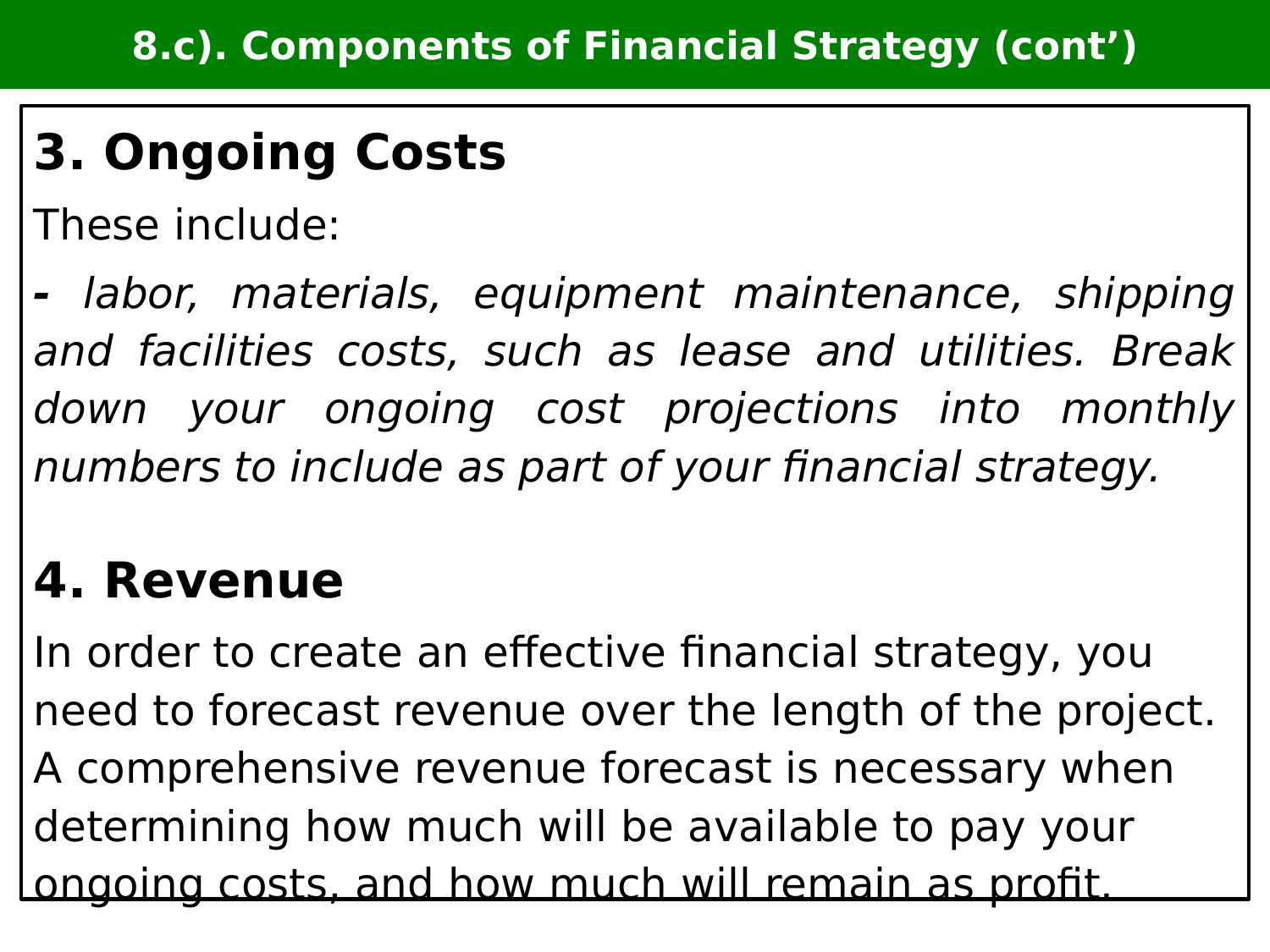

# 8.c). Components of Financial Strategy (cont’)
3. Ongoing Costs
These include:
- labor, materials, equipment maintenance, shipping and facilities costs, such as lease and utilities. Break down your ongoing cost projections into monthly numbers to include as part of your financial strategy.

4. Revenue
In order to create an effective financial strategy, you need to forecast revenue over the length of the project. A comprehensive revenue forecast is necessary when determining how much will be available to pay your ongoing costs, and how much will remain as profit.